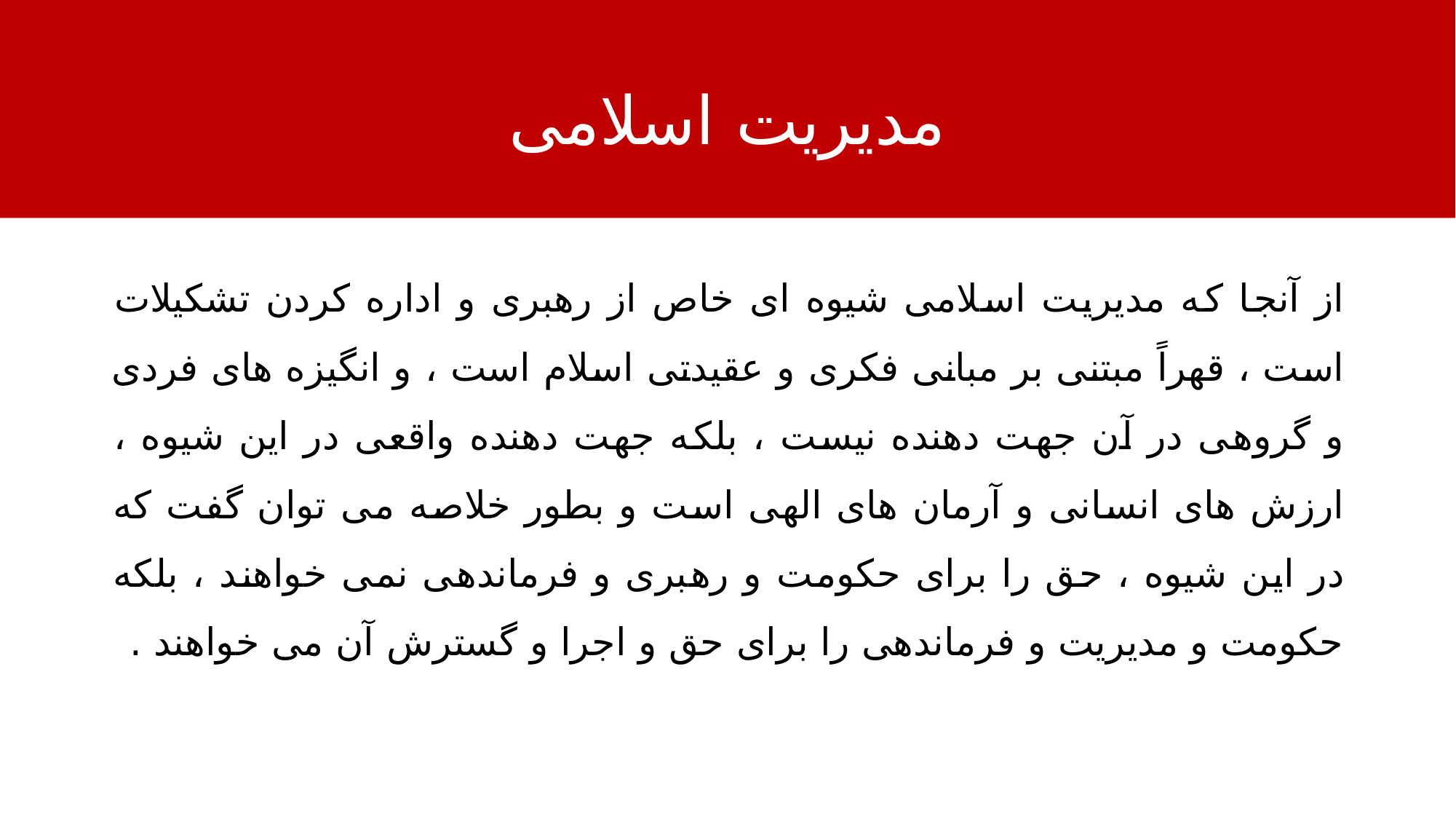

# مدیریت اسلامی
از آنجا که مدیریت اسلامی شیوه ای خاص از رهبری و اداره کردن تشکیلات است ، قهراً مبتنی بر مبانی فکری و عقیدتی اسلام است ، و انگیزه های فردی و گروهی در آن جهت دهنده نیست ، بلکه جهت دهنده واقعی در این شیوه ، ارزش های انسانی و آرمان های الهی است و بطور خلاصه می توان گفت که در این شیوه ، حق را برای حکومت و رهبری و فرماندهی نمی خواهند ، بلکه حکومت و مدیریت و فرماندهی را برای حق و اجرا و گسترش آن می خواهند .